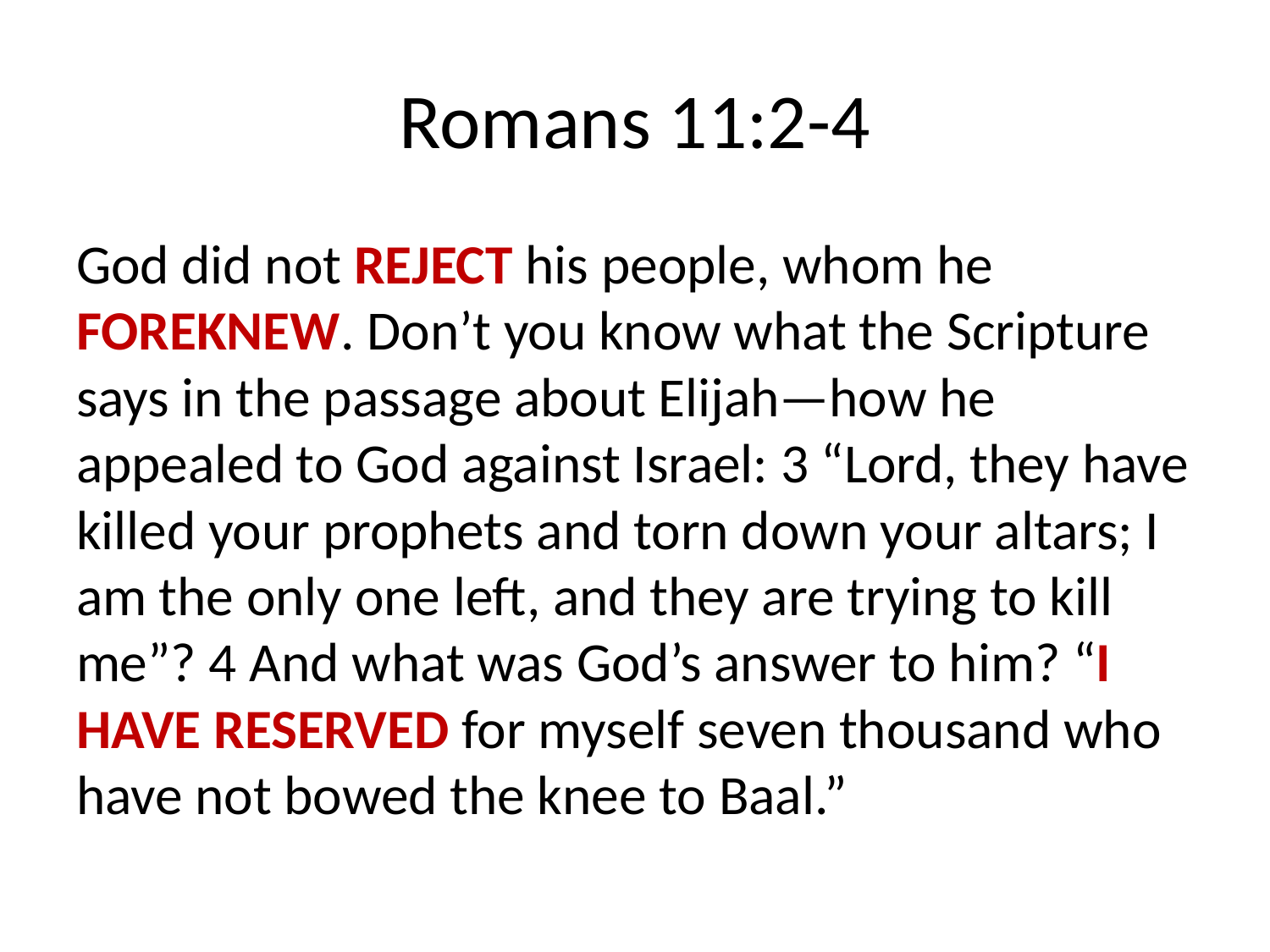

# Romans 11:2-4
God did not REJECT his people, whom he FOREKNEW. Don’t you know what the Scripture says in the passage about Elijah—how he appealed to God against Israel: 3 “Lord, they have killed your prophets and torn down your altars; I am the only one left, and they are trying to kill me”? 4 And what was God’s answer to him? “I HAVE RESERVED for myself seven thousand who have not bowed the knee to Baal.”